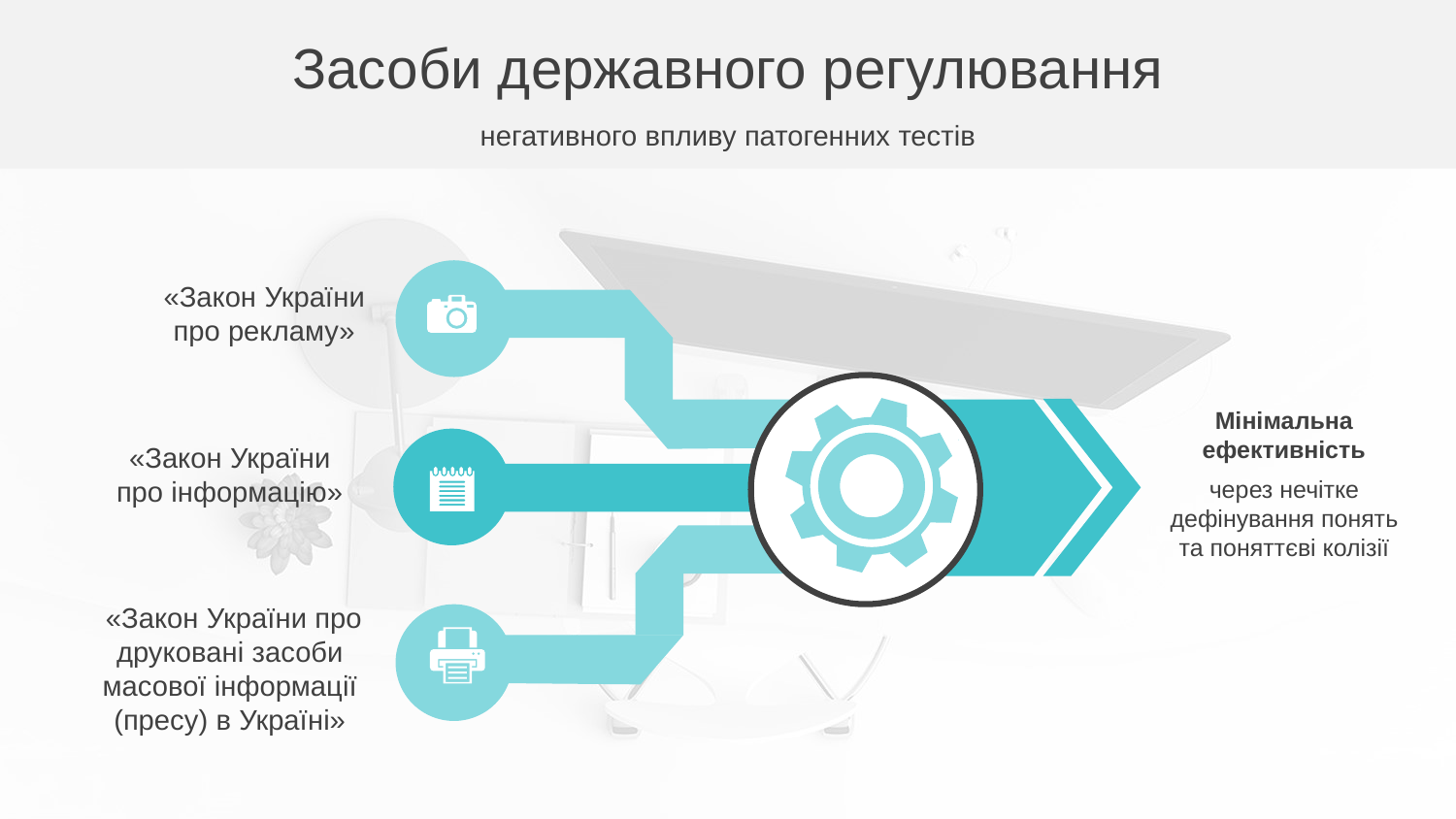

Засоби державного регулювання
негативного впливу патогенних тестів

«Закон України
про рекламу»

Мінімальна ефективність
через нечітке дефінування понять та поняттєві колізії

«Закон України
про інформацію»

«Закон України про друковані засоби
масової інформації
(пресу) в Україні»